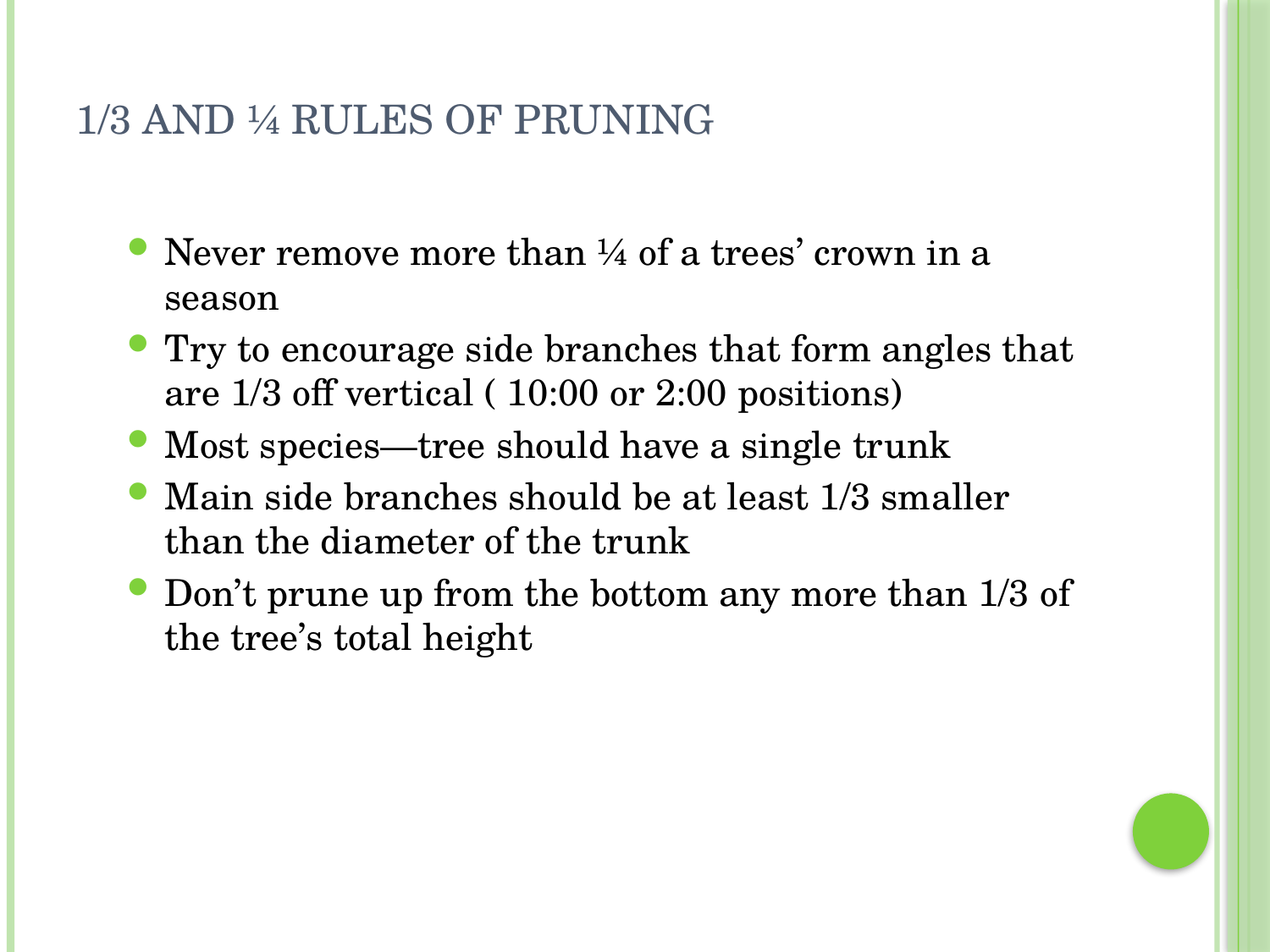

# 1/3 and ¼ rules of pruning
Never remove more than ¼ of a trees’ crown in a season
Try to encourage side branches that form angles that are 1/3 off vertical ( 10:00 or 2:00 positions)
Most species—tree should have a single trunk
Main side branches should be at least 1/3 smaller than the diameter of the trunk
Don’t prune up from the bottom any more than 1/3 of the tree’s total height